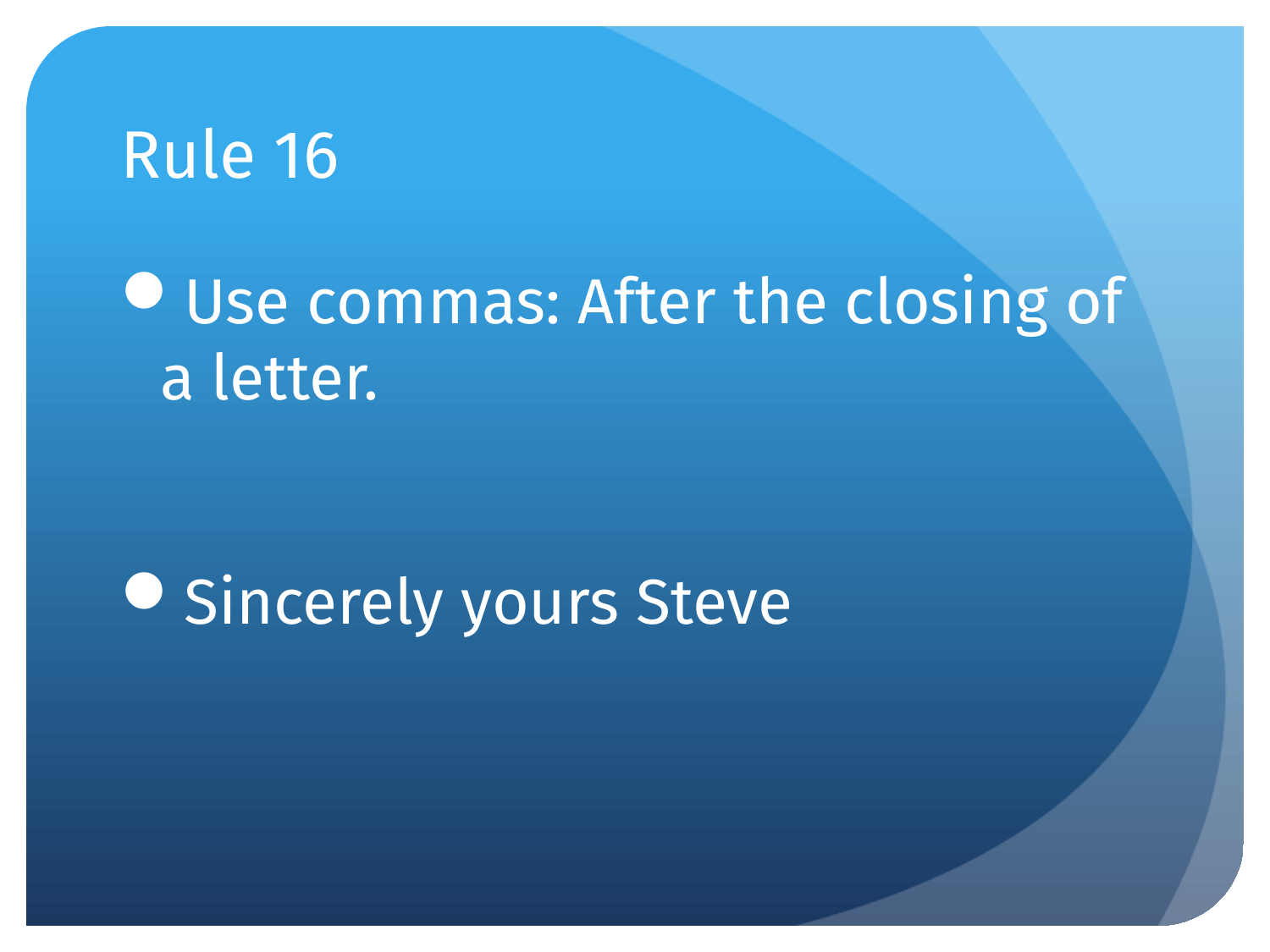

# Rule 16
Use commas: After the closing of a letter.
Sincerely yours Steve